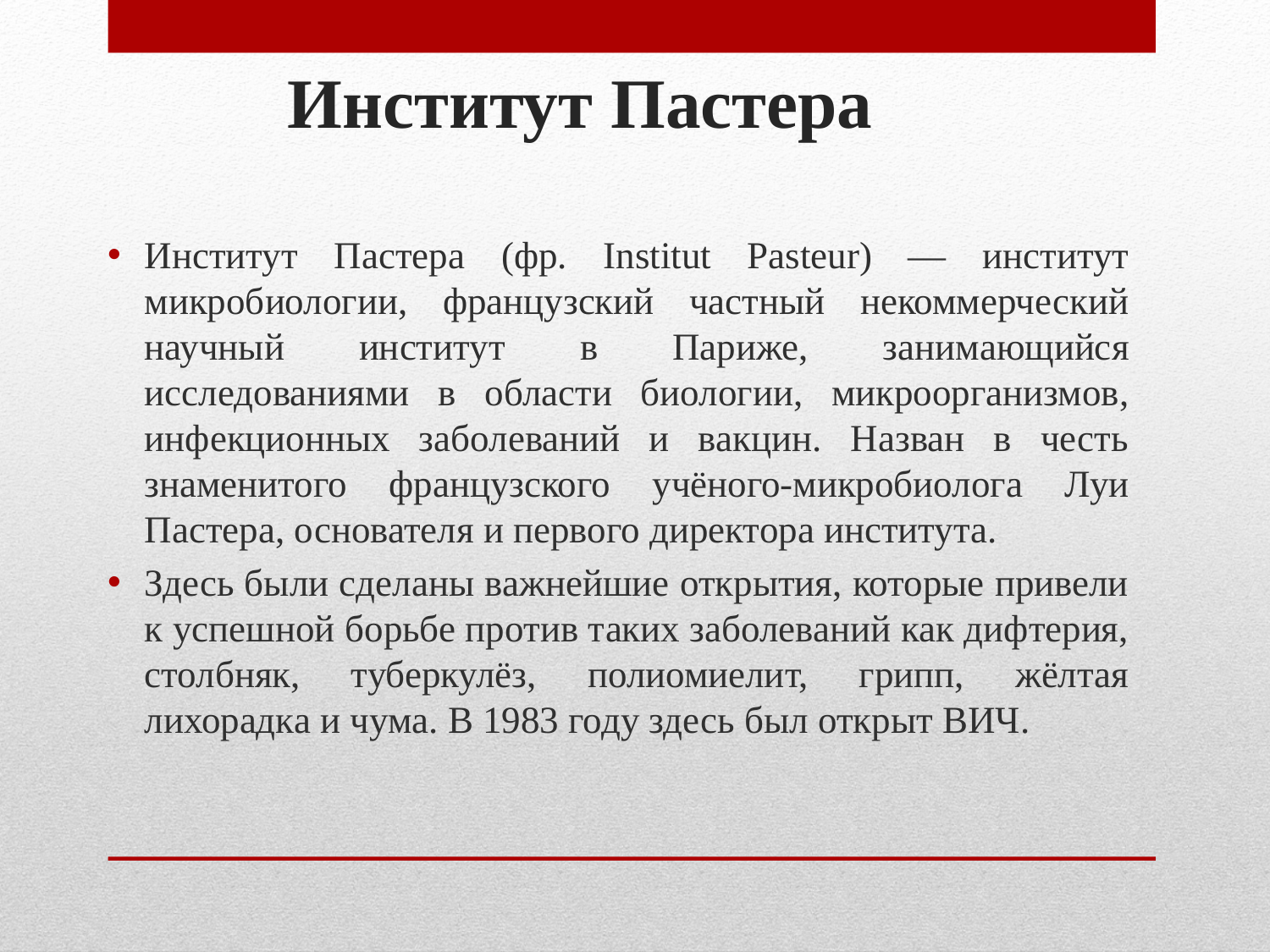

# Институт Пастера
Институт Пастера (фр. Institut Pasteur) — институт микробиологии, французский частный некоммерческий научный институт в Париже, занимающийся исследованиями в области биологии, микроорганизмов, инфекционных заболеваний и вакцин. Назван в честь знаменитого французского учёного-микробиолога Луи Пастера, основателя и первого директора института.
Здесь были сделаны важнейшие открытия, которые привели к успешной борьбе против таких заболеваний как дифтерия, столбняк, туберкулёз, полиомиелит, грипп, жёлтая лихорадка и чума. В 1983 году здесь был открыт ВИЧ.